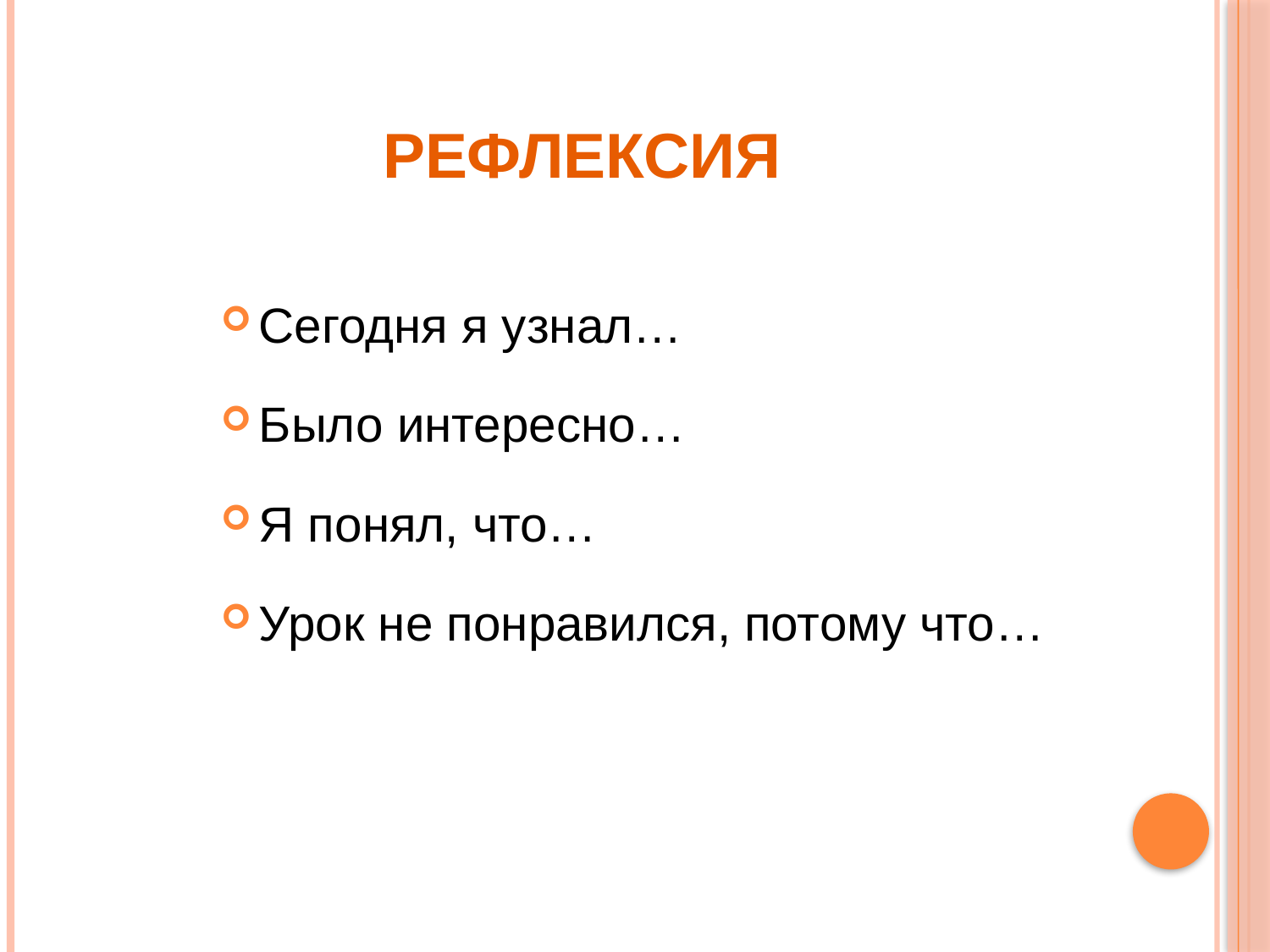

# рефлексия
Сегодня я узнал…
Было интересно…
Я понял, что…
Урок не понравился, потому что…